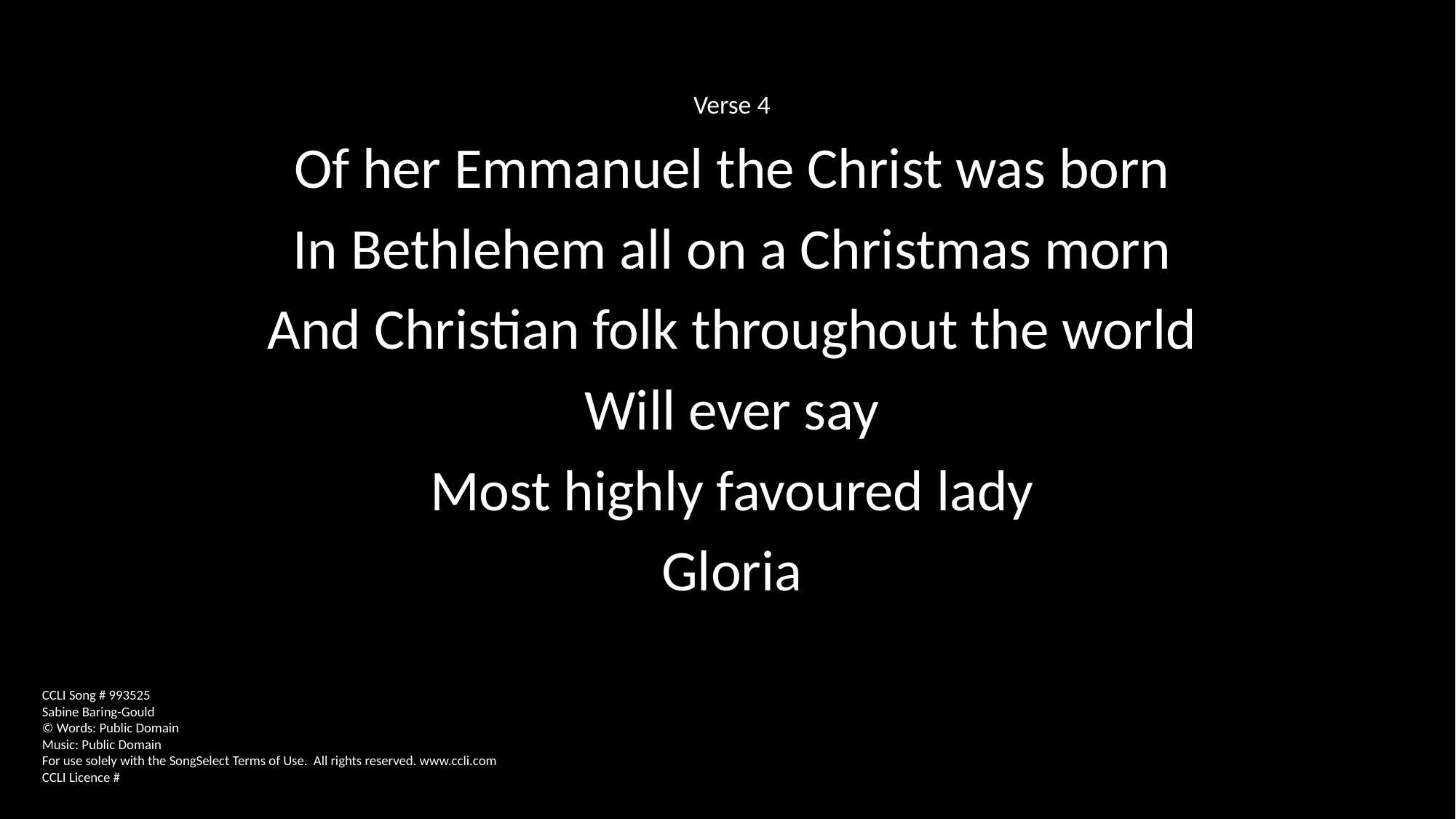

Verse 4
Of her Emmanuel the Christ was born
In Bethlehem all on a Christmas morn
And Christian folk throughout the world
Will ever say
Most highly favoured lady
Gloria
CCLI Song # 993525
Sabine Baring-Gould
© Words: Public Domain
Music: Public Domain
For use solely with the SongSelect Terms of Use.  All rights reserved. www.ccli.com
CCLI Licence #